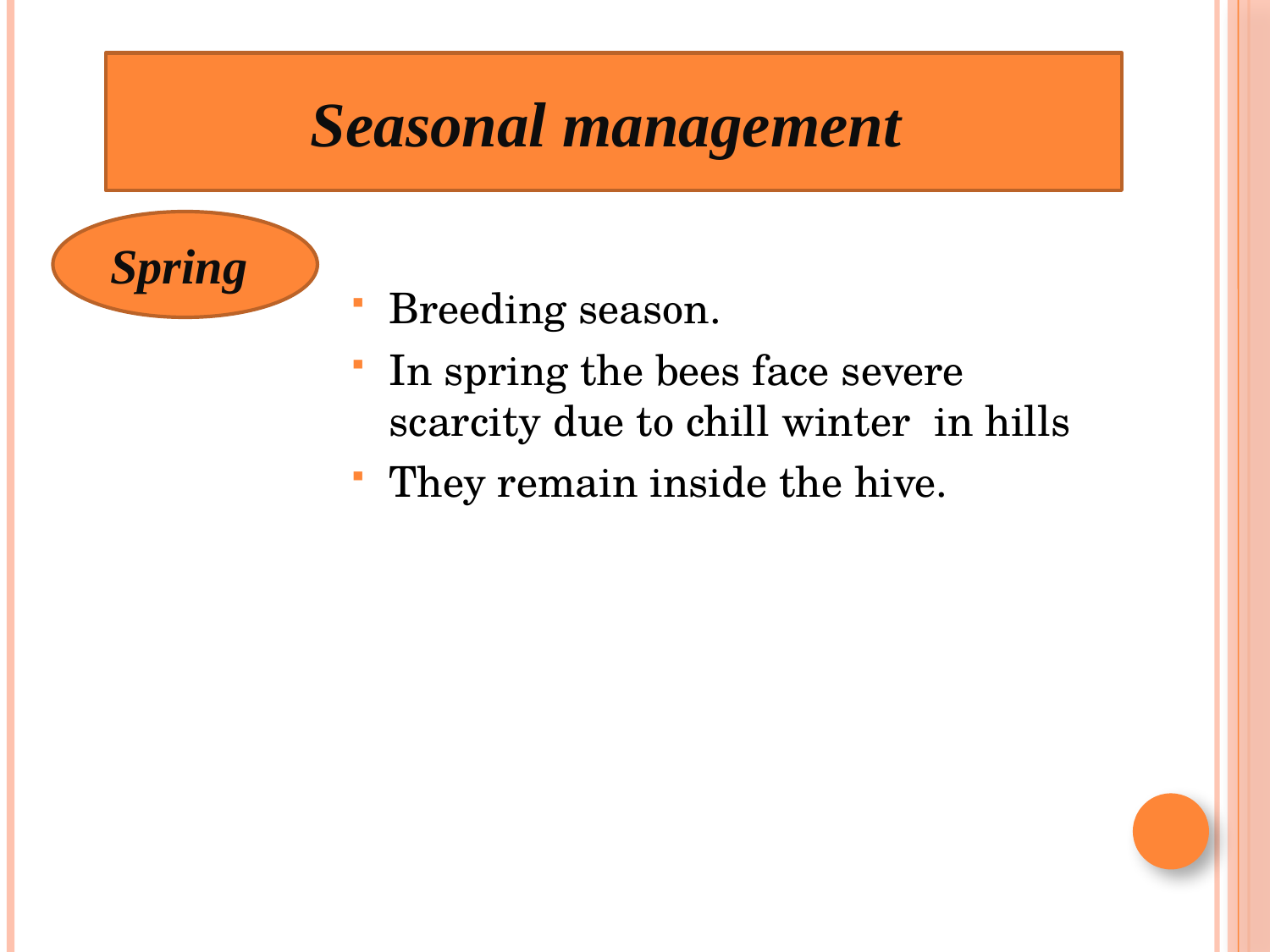

Seasonal management
Spring
Breeding season.
In spring the bees face severe scarcity due to chill winter  in hills
They remain inside the hive.